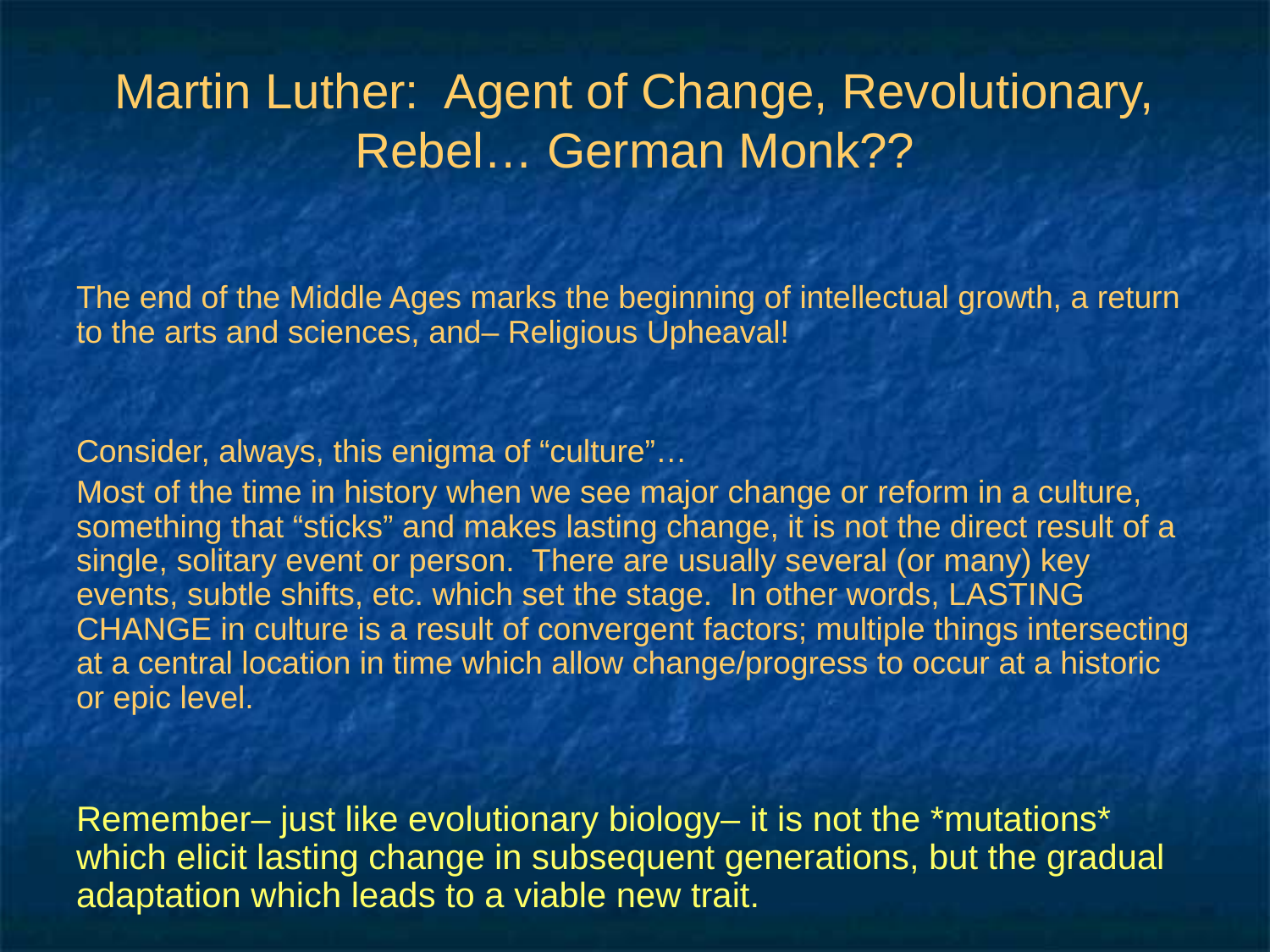

# Martin Luther:  Agent of Change, Revolutionary, Rebel… German Monk??
The end of the Middle Ages marks the beginning of intellectual growth, a return to the arts and sciences, and– Religious Upheaval!

Consider, always, this enigma of “culture”…
Most of the time in history when we see major change or reform in a culture, something that “sticks” and makes lasting change, it is not the direct result of a single, solitary event or person.  There are usually several (or many) key events, subtle shifts, etc. which set the stage.  In other words, LASTING CHANGE in culture is a result of convergent factors; multiple things intersecting at a central location in time which allow change/progress to occur at a historic or epic level.

Remember– just like evolutionary biology– it is not the *mutations* which elicit lasting change in subsequent generations, but the gradual adaptation which leads to a viable new trait.